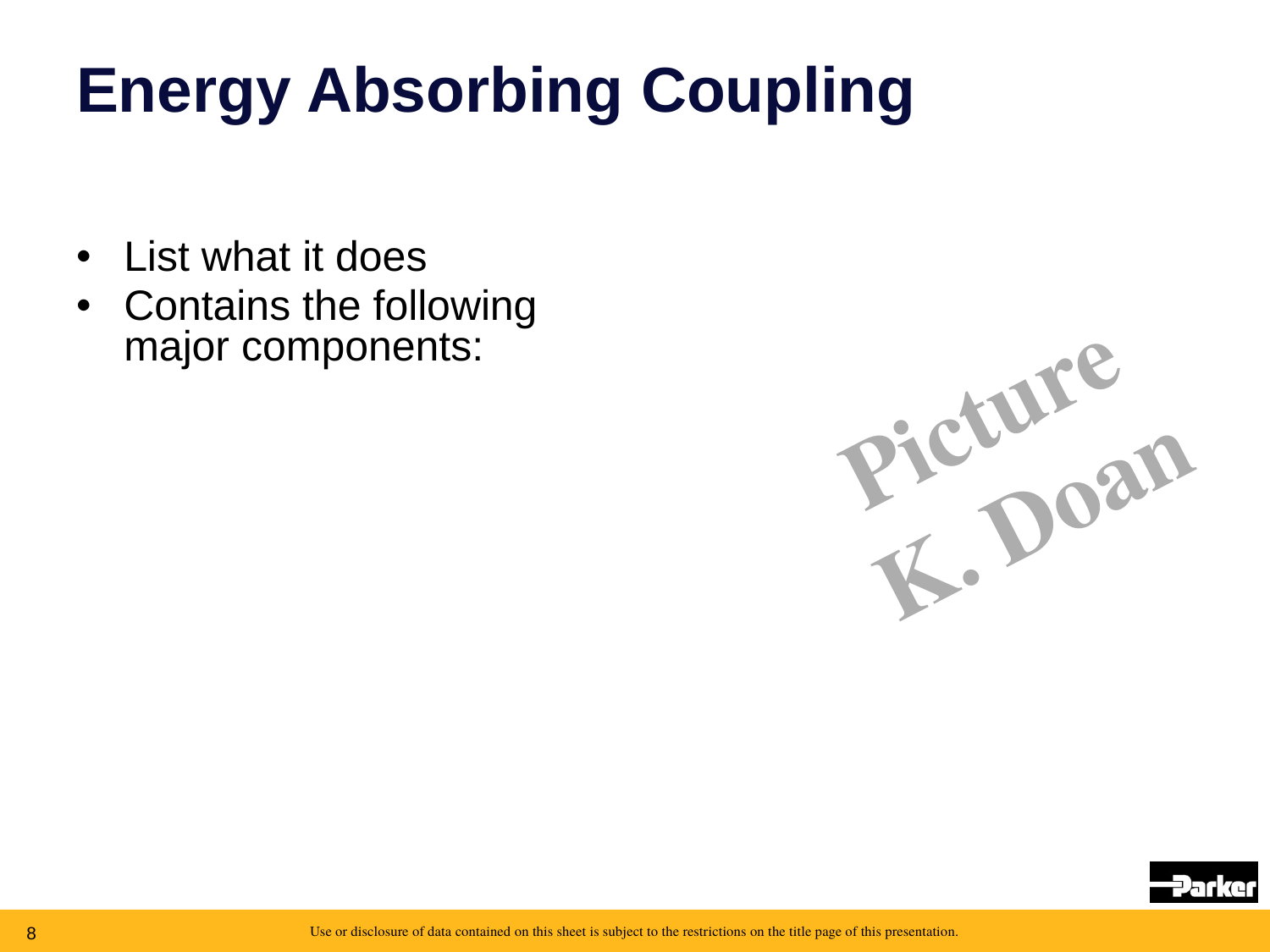

# Energy Absorbing Coupling
List what it does
Contains the following major components:

Picture
K. Doan